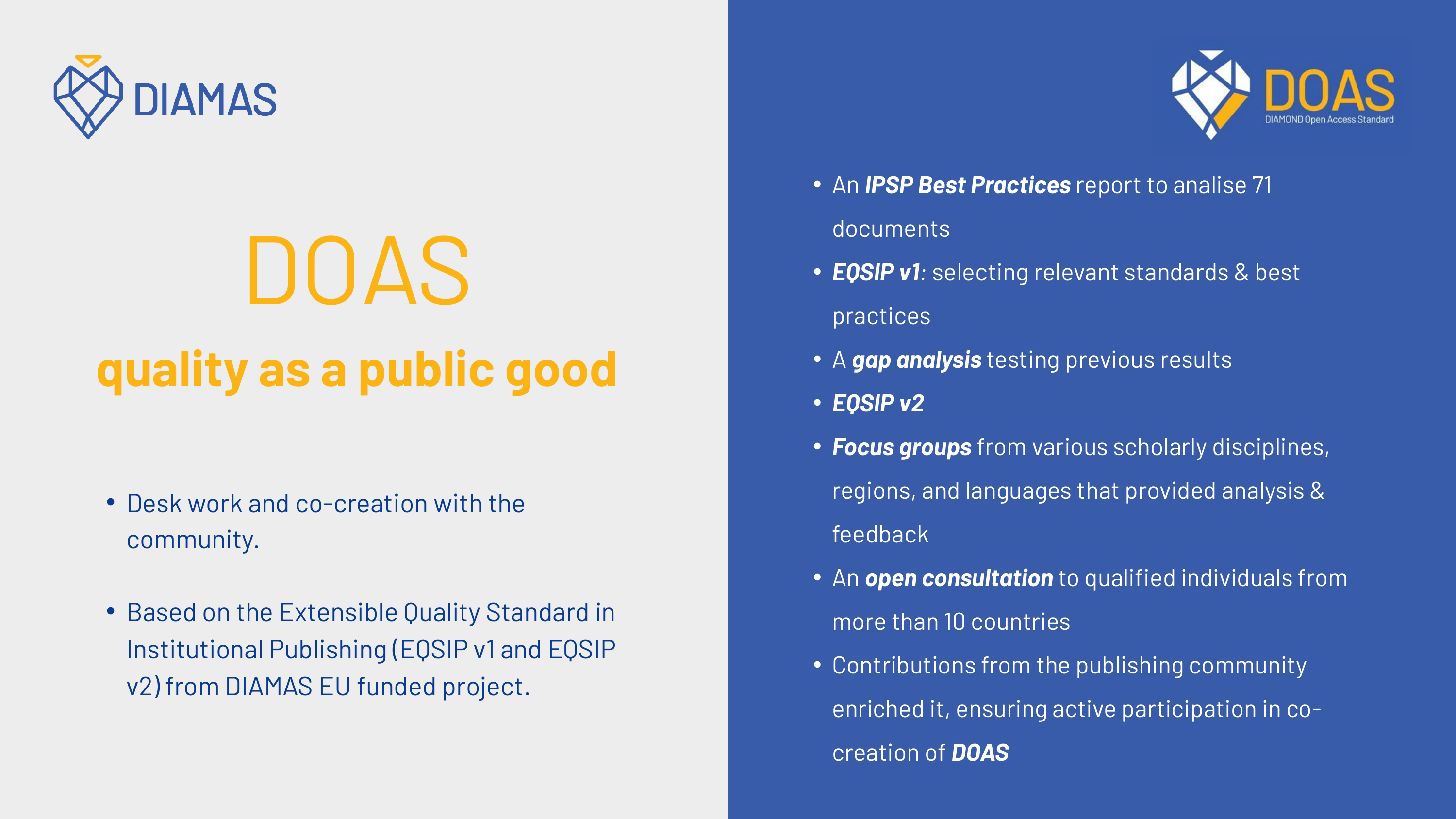

An IPSP Best Practices report to analise 71 documents
EQSIP v1: selecting relevant standards & best practices
A gap analysis testing previous results
EQSIP v2
Focus groups from various scholarly disciplines, regions, and languages that provided analysis & feedback
An open consultation to qualified individuals from more than 10 countries
Contributions from the publishing community enriched it, ensuring active participation in co-creation of DOAS
DOAS
quality as a public good

Desk work and co-creation with the community.

Based on the Extensible Quality Standard in Institutional Publishing (EQSIP v1 and EQSIP v2) from DIAMAS EU funded project.